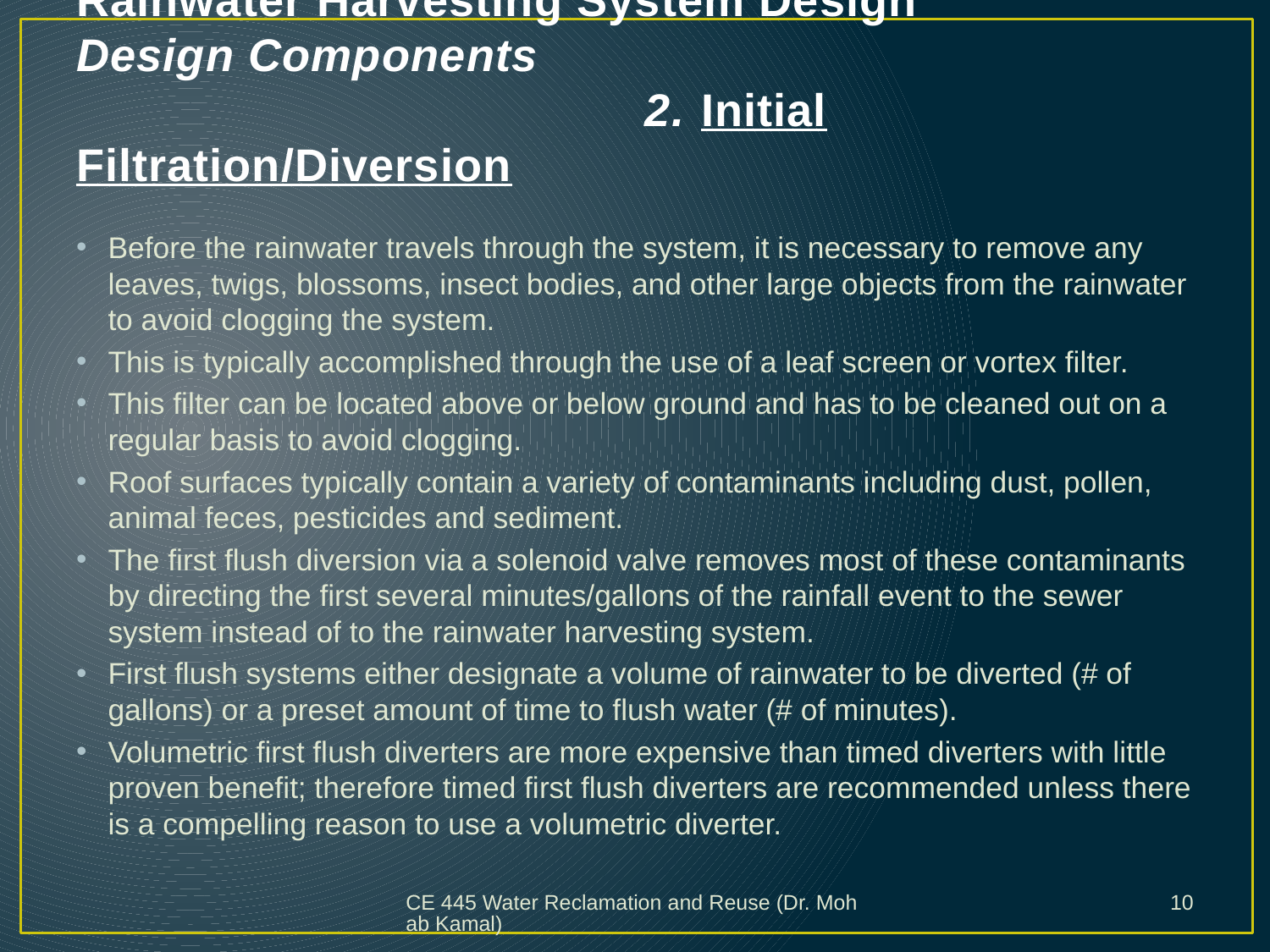

# Rainwater Harvesting System Design Design Components 2. Initial Filtration/Diversion
Before the rainwater travels through the system, it is necessary to remove any leaves, twigs, blossoms, insect bodies, and other large objects from the rainwater to avoid clogging the system.
This is typically accomplished through the use of a leaf screen or vortex filter.
This filter can be located above or below ground and has to be cleaned out on a regular basis to avoid clogging.
Roof surfaces typically contain a variety of contaminants including dust, pollen, animal feces, pesticides and sediment.
The first flush diversion via a solenoid valve removes most of these contaminants by directing the first several minutes/gallons of the rainfall event to the sewer system instead of to the rainwater harvesting system.
First flush systems either designate a volume of rainwater to be diverted (# of gallons) or a preset amount of time to flush water (# of minutes).
Volumetric first flush diverters are more expensive than timed diverters with little proven benefit; therefore timed first flush diverters are recommended unless there is a compelling reason to use a volumetric diverter.
CE 445 Water Reclamation and Reuse (Dr. Mohab Kamal)
10